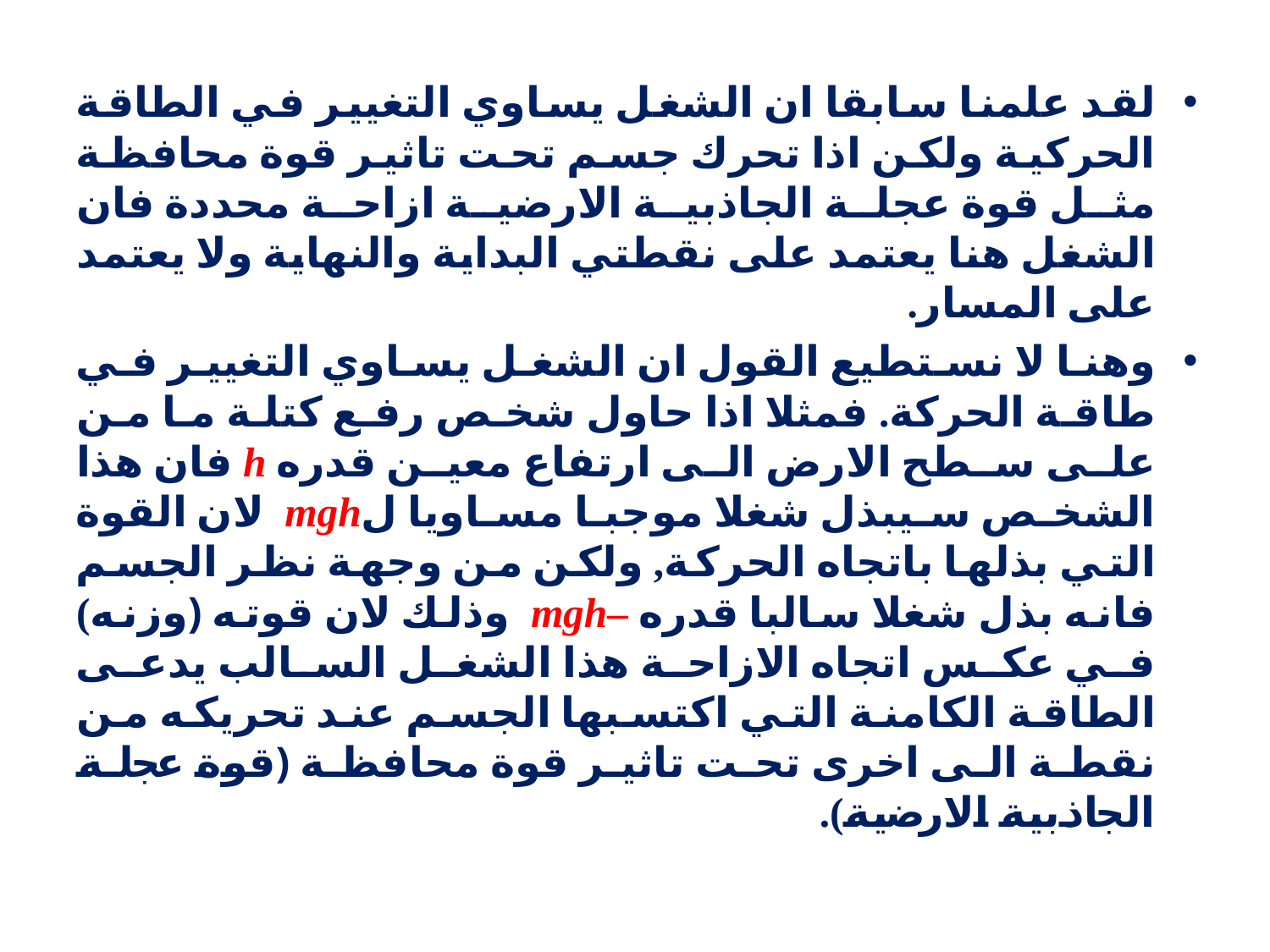

لقد علمنا سابقا ان الشغل يساوي التغيير في الطاقة الحركية ولكن اذا تحرك جسم تحت تاثير قوة محافظة مثل قوة عجلة الجاذبية الارضية ازاحة محددة فان الشغل هنا يعتمد على نقطتي البداية والنهاية ولا يعتمد على المسار.
وهنا لا نستطيع القول ان الشغل يساوي التغيير في طاقة الحركة. فمثلا اذا حاول شخص رفع كتلة ما من على سطح الارض الى ارتفاع معين قدره h فان هذا الشخص سيبذل شغلا موجبا مساويا لmgh  لان القوة التي بذلها باتجاه الحركة, ولكن من وجهة نظر الجسم فانه بذل شغلا سالبا قدره –mgh  وذلك لان قوته ﴿وزنه) في عكس اتجاه الازاحة هذا الشغل السالب يدعى الطاقة الكامنة التي اكتسبها الجسم عند تحريكه من نقطة الى اخرى تحت تاثير قوة محافظة ﴿قوة عجلة الجاذبية الارضية).